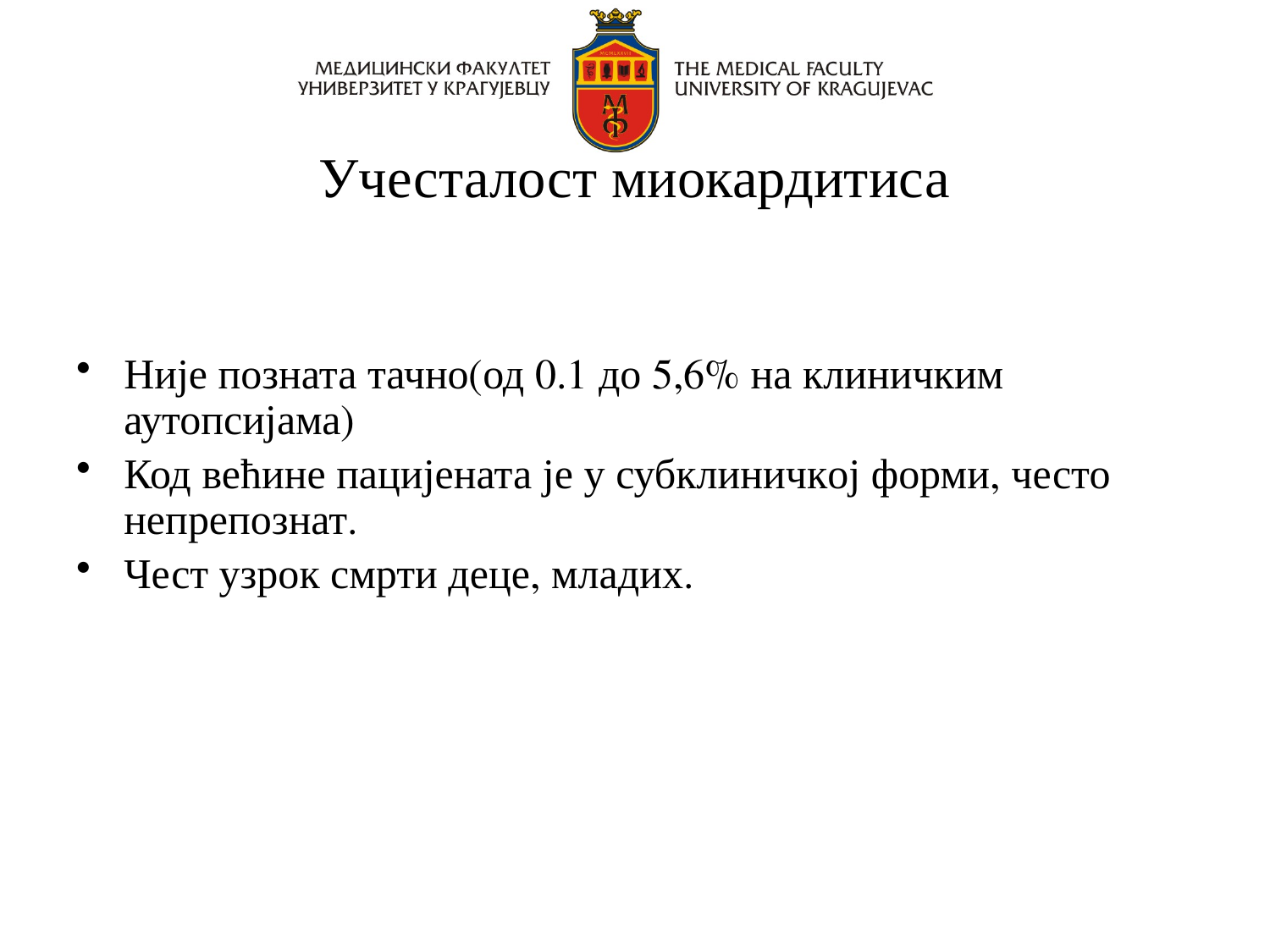

# Учесталост миокардитиса
Није позната тачно(од 0.1 до 5,6% на клиничким аутопсијама)
Код већине пацијената је у субклиничкој форми, често непрепознат.
Чест узрок смрти деце, младих.